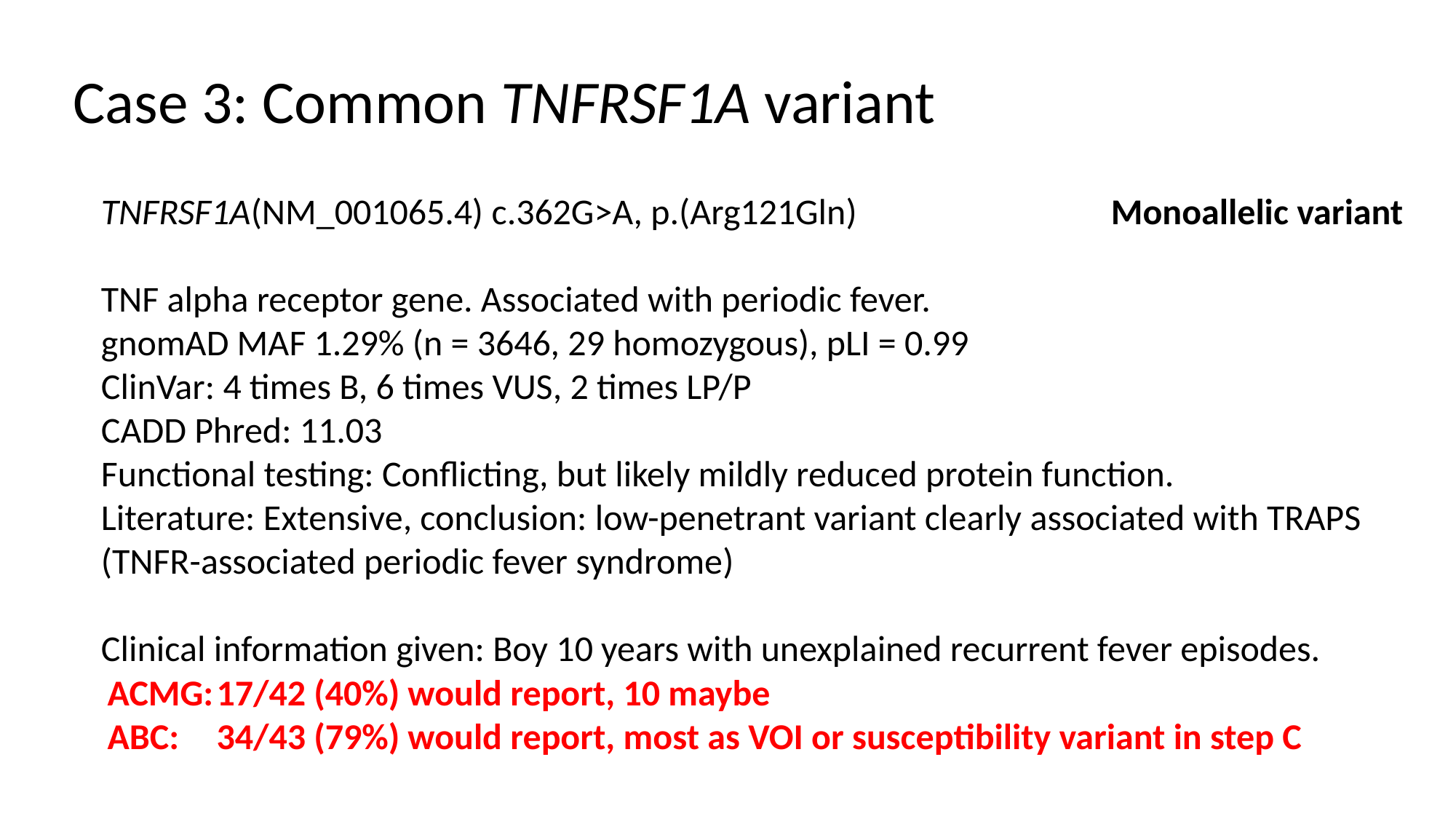

# Case 3: Common TNFRSF1A variant
TNFRSF1A(NM_001065.4) c.362G>A, p.(Arg121Gln)                               Monoallelic variant
TNF alpha receptor gene. Associated with periodic fever.
gnomAD MAF 1.29% (n = 3646, 29 homozygous), pLI = 0.99
ClinVar: 4 times B, 6 times VUS, 2 times LP/P
CADD Phred: 11.03
Functional testing: Conflicting, but likely mildly reduced protein function.
Literature: Extensive, conclusion: low-penetrant variant clearly associated with TRAPS (TNFR-associated periodic fever syndrome)

Clinical information given: Boy 10 years with unexplained recurrent fever episodes.
ACMG:	17/42 (40%) would report, 10 maybe
ABC:	34/43 (79%) would report, most as VOI or susceptibility variant in step C